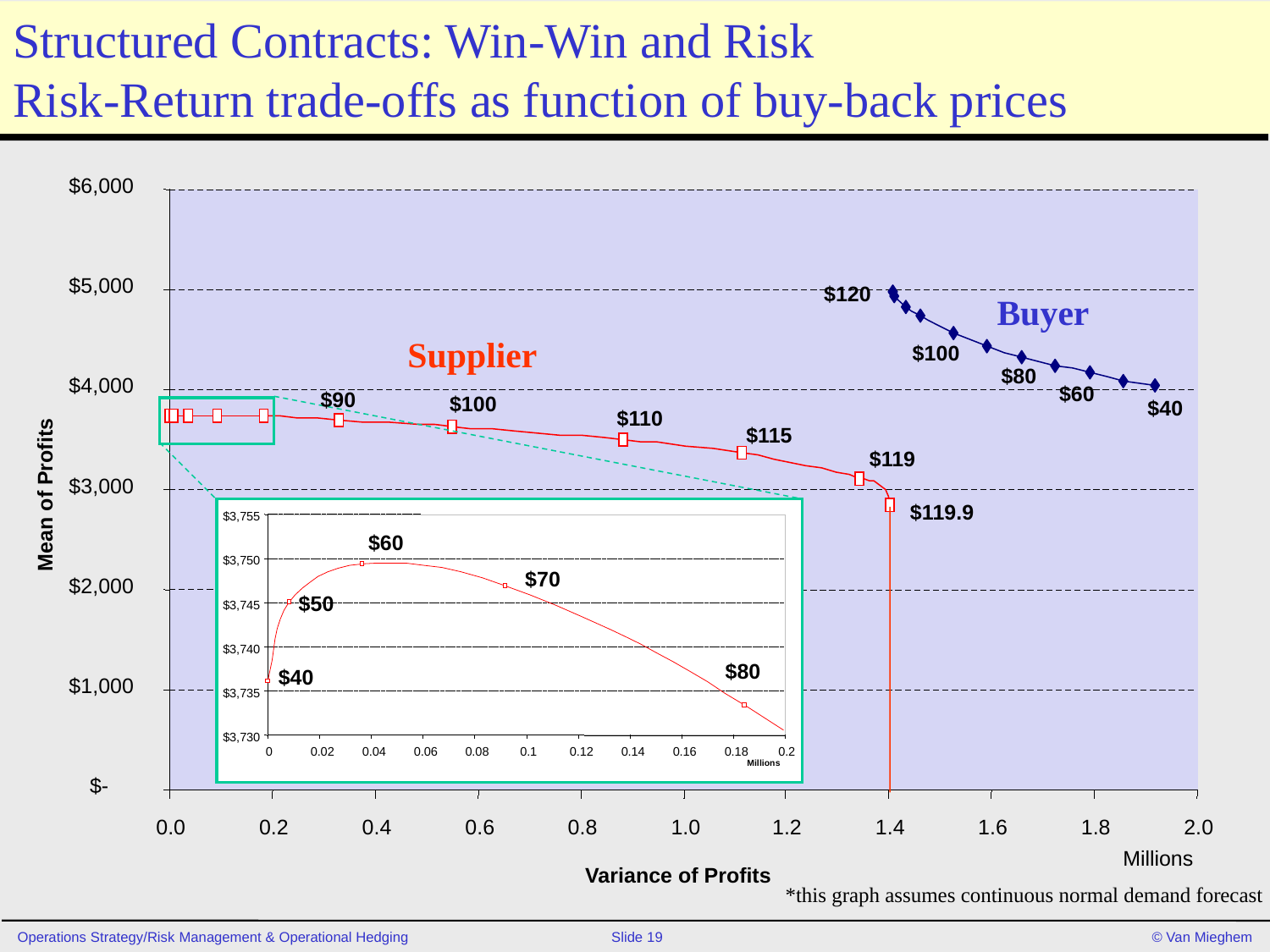

# Structured Contracts: Win-Win and Risk Risk-Return trade-offs as function of buy-back prices
$6,000

$5,000

$4,000

$3,000

Mean of Profits

$2,000

$1,000

$-

0.0
0.2
0.4
0.6
0.8
1.0
1.2
1.4
1.6
1.8
2.0
Millions
Variance of Profits
$120
Buyer
Supplier
$100
$80
$60
$90
$100
$40

$110
$115
$119

$119.9

$3,755

$60
$3,750

$70

$50

$3,745

$3,740

$80
$40

$3,735

$3,730

0
0.02
0.04
0.06
0.08
0.1
0.12
0.14
0.16
0.18
0.2
Millions
*this graph assumes continuous normal demand forecast